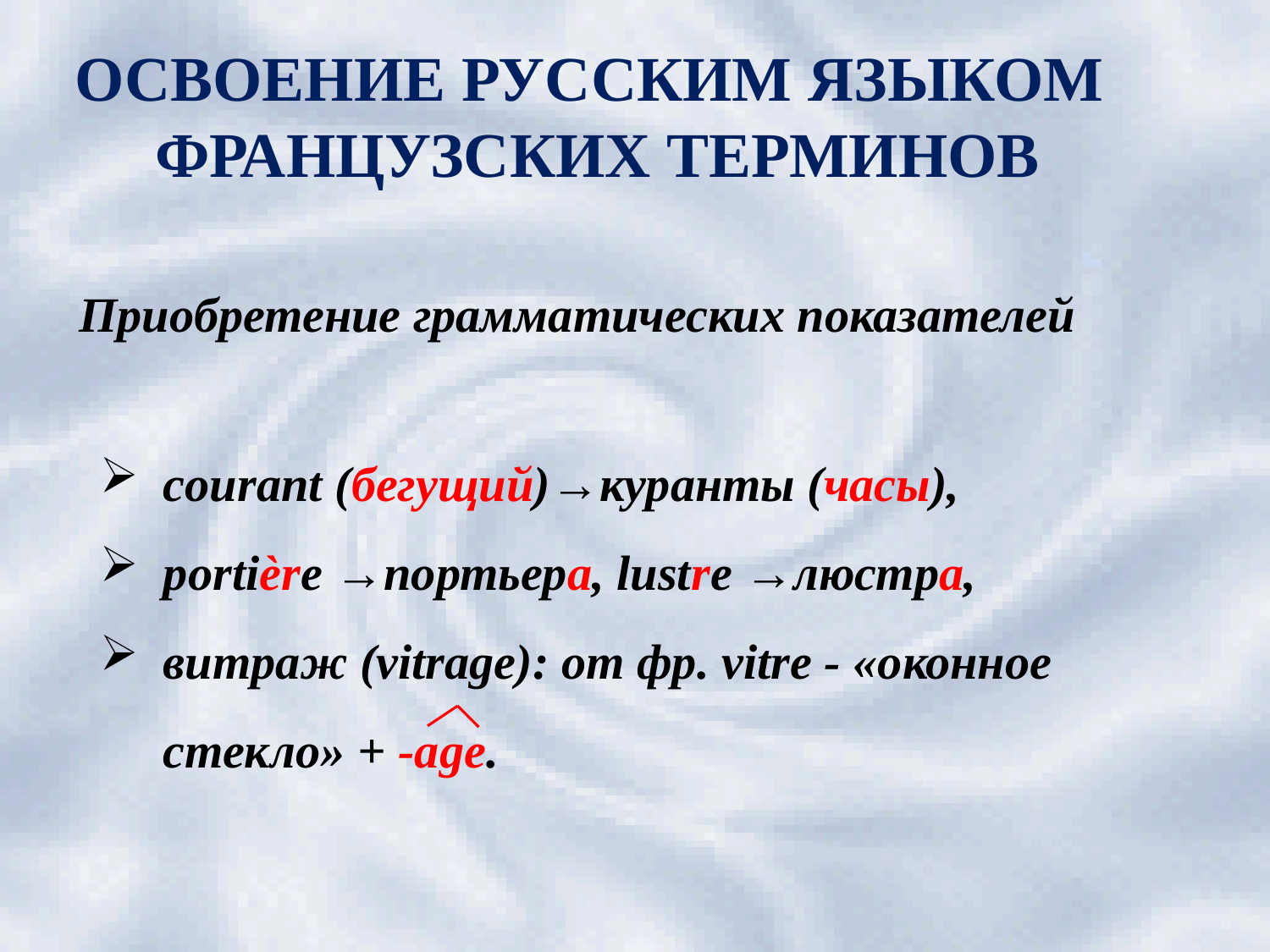

ОСВОЕНИЕ РУССКИМ ЯЗЫКОМ
французских ТЕРМИНов
Приобретение грамматических показателей

courant (бегущий)→куранты (часы),
portière →портьера, lustre →люстра,
витраж (vitrage): от фр. vitre - «оконное стекло» + -age.